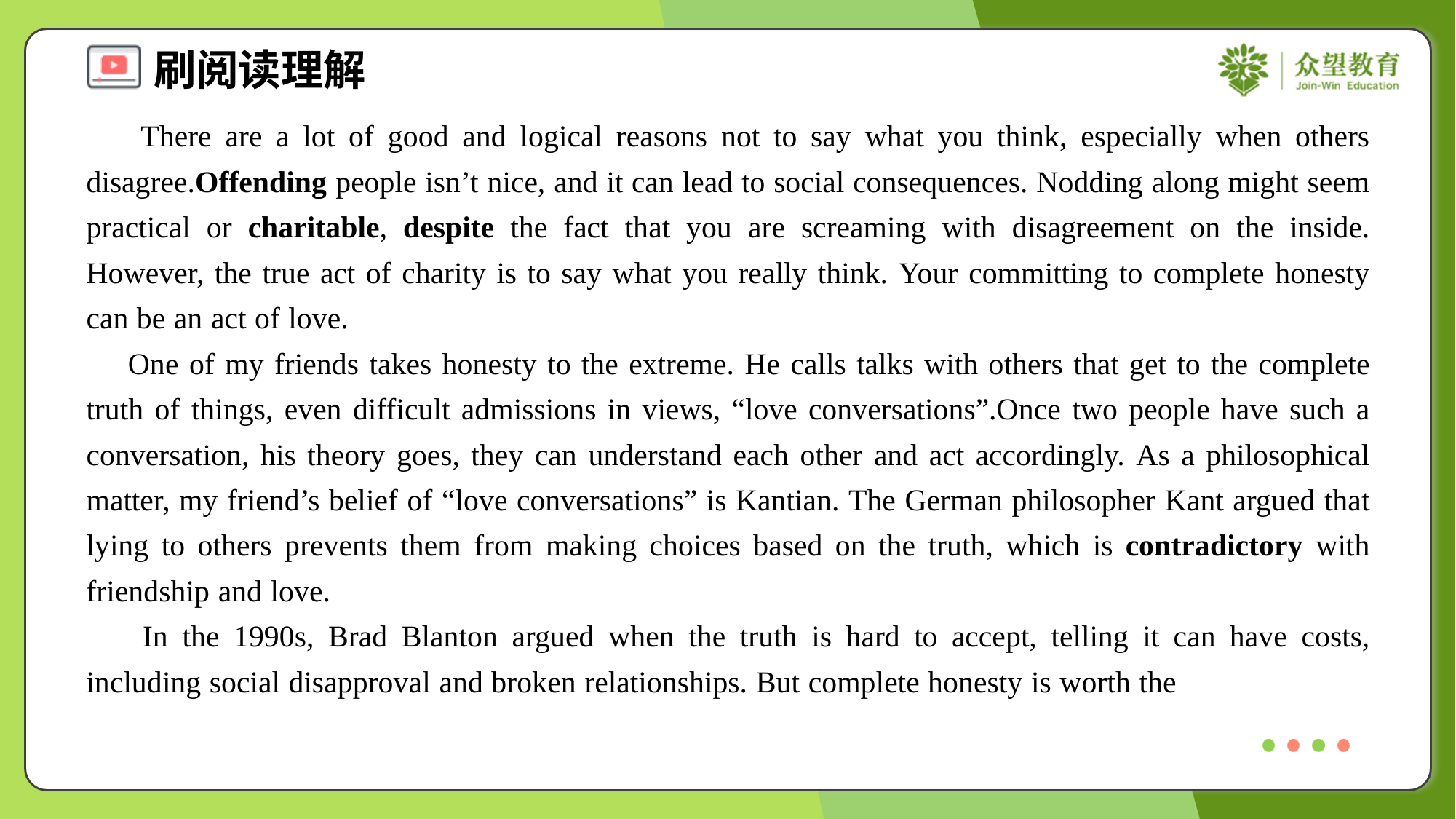

There are a lot of good and logical reasons not to say what you think, especially when others disagree.Offending people isn’t nice, and it can lead to social consequences. Nodding along might seem practical or charitable, despite the fact that you are screaming with disagreement on the inside. However, the true act of charity is to say what you really think. Your committing to complete honesty can be an act of love.
    One of my friends takes honesty to the extreme. He calls talks with others that get to the complete truth of things, even difficult admissions in views, “love conversations”.Once two people have such a conversation, his theory goes, they can understand each other and act accordingly. As a philosophical matter, my friend’s belief of “love conversations” is Kantian. The German philosopher Kant argued that lying to others prevents them from making choices based on the truth, which is contradictory with friendship and love.
    In the 1990s, Brad Blanton argued when the truth is hard to accept, telling it can have costs, including social disapproval and broken relationships. But complete honesty is worth the